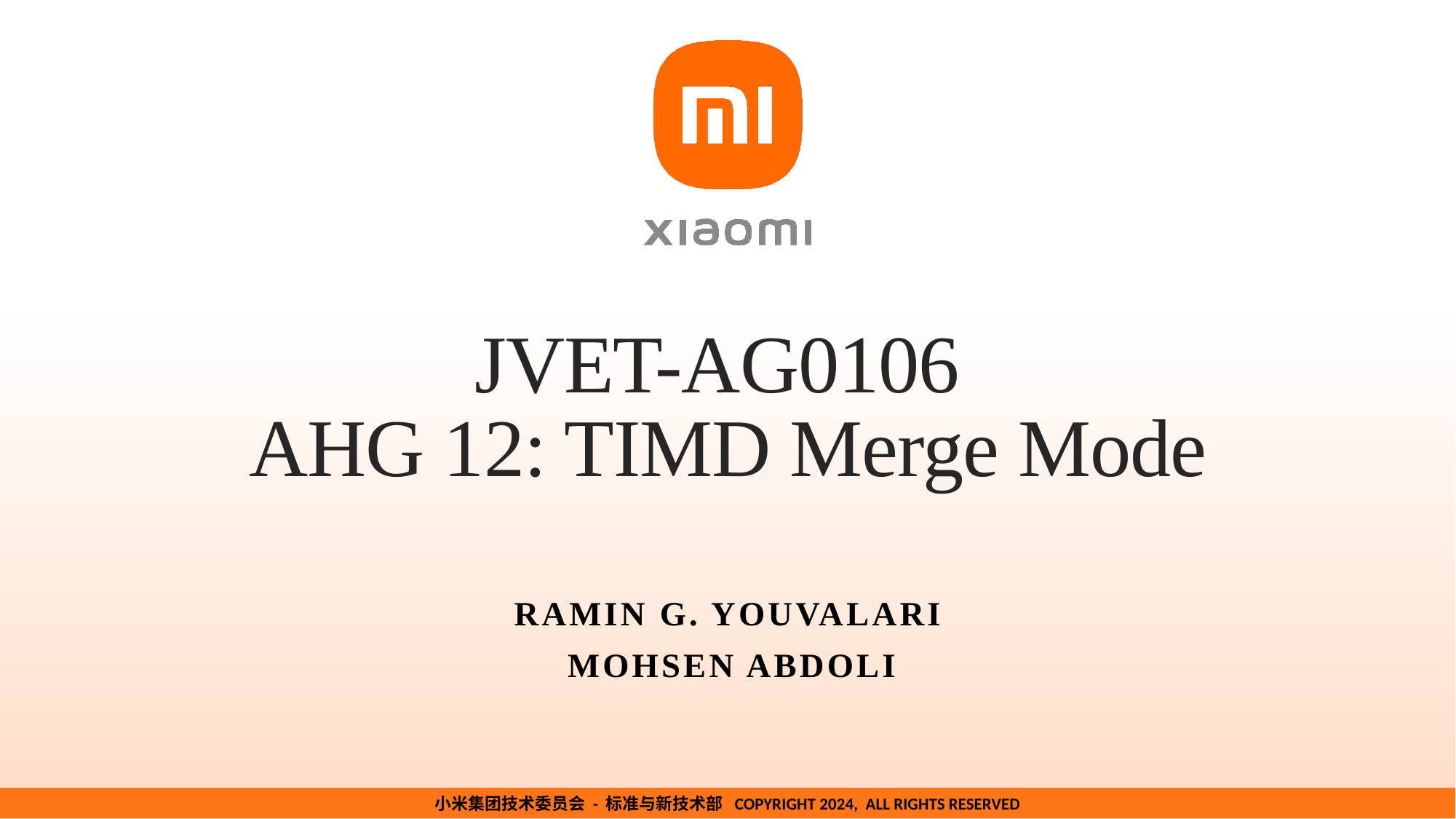

# JVET-AG0106 AHG 12: TIMD Merge Mode
Ramin G. Youvalari
 Mohsen Abdoli